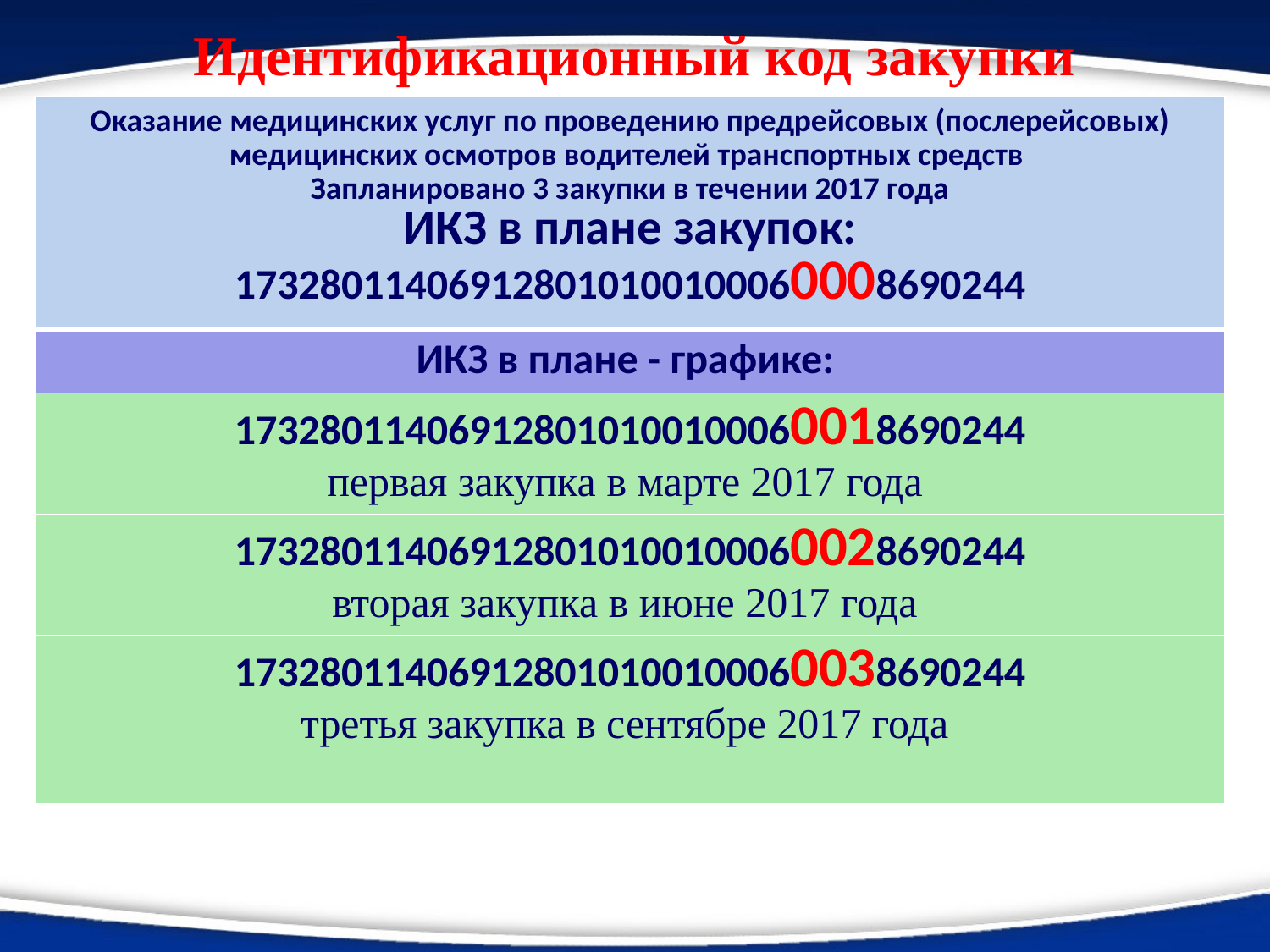

# Идентификационный код закупки
| Оказание медицинских услуг по проведению предрейсовых (послерейсовых) медицинских осмотров водителей транспортных средств Запланировано 3 закупки в течении 2017 года ИКЗ в плане закупок: 173280114069128010100100060008690244 |
| --- |
| ИКЗ в плане - графике: |
| 173280114069128010100100060018690244 первая закупка в марте 2017 года |
| 173280114069128010100100060028690244 вторая закупка в июне 2017 года |
| 173280114069128010100100060038690244 третья закупка в сентябре 2017 года |